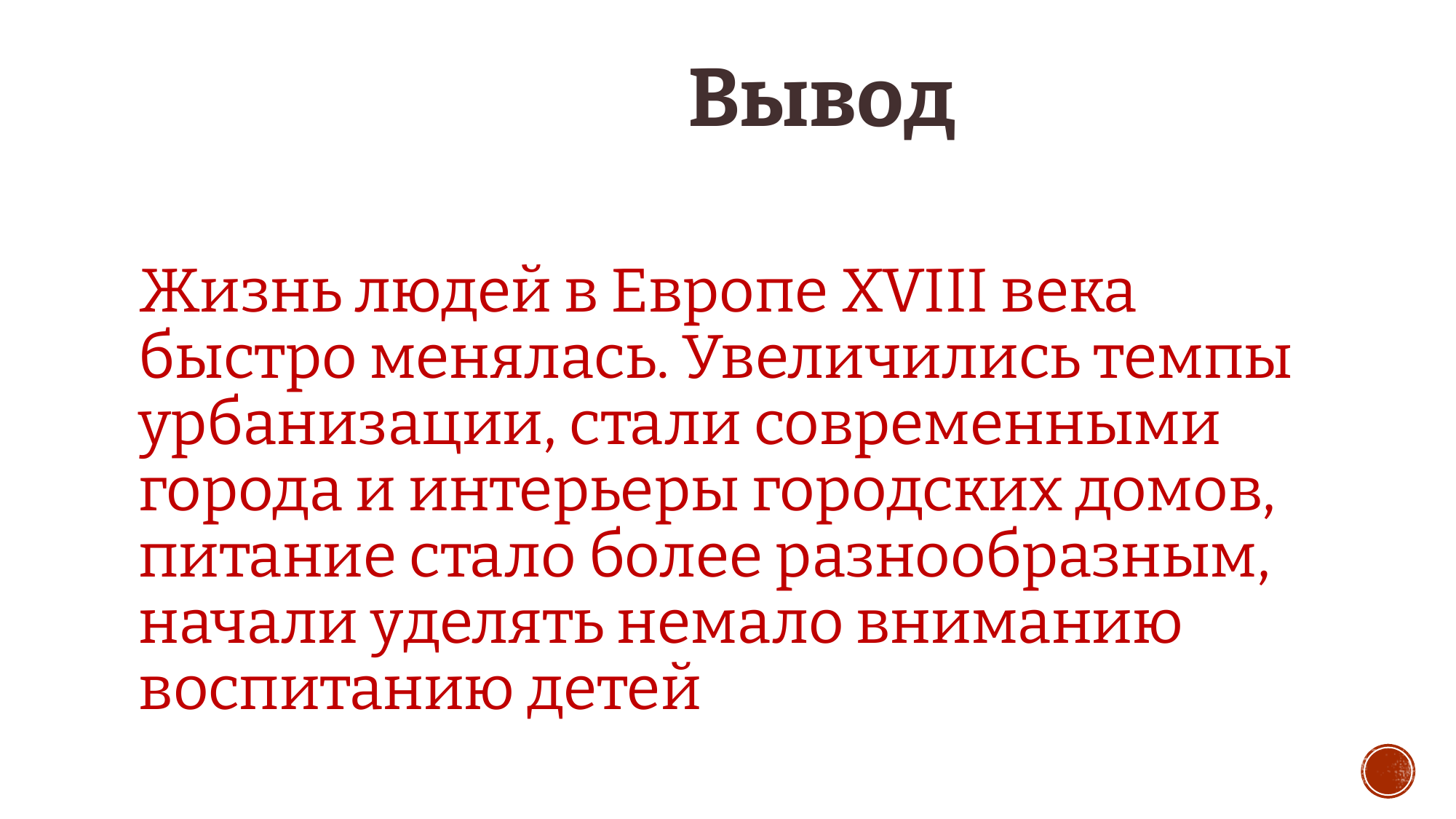

Вывод
Жизнь людей в Европе XVIII века быстро менялась. Увеличились темпы урбанизации, стали современными города и интерьеры городских домов, питание стало более разнообразным, начали уделять немало вниманию воспитанию детей